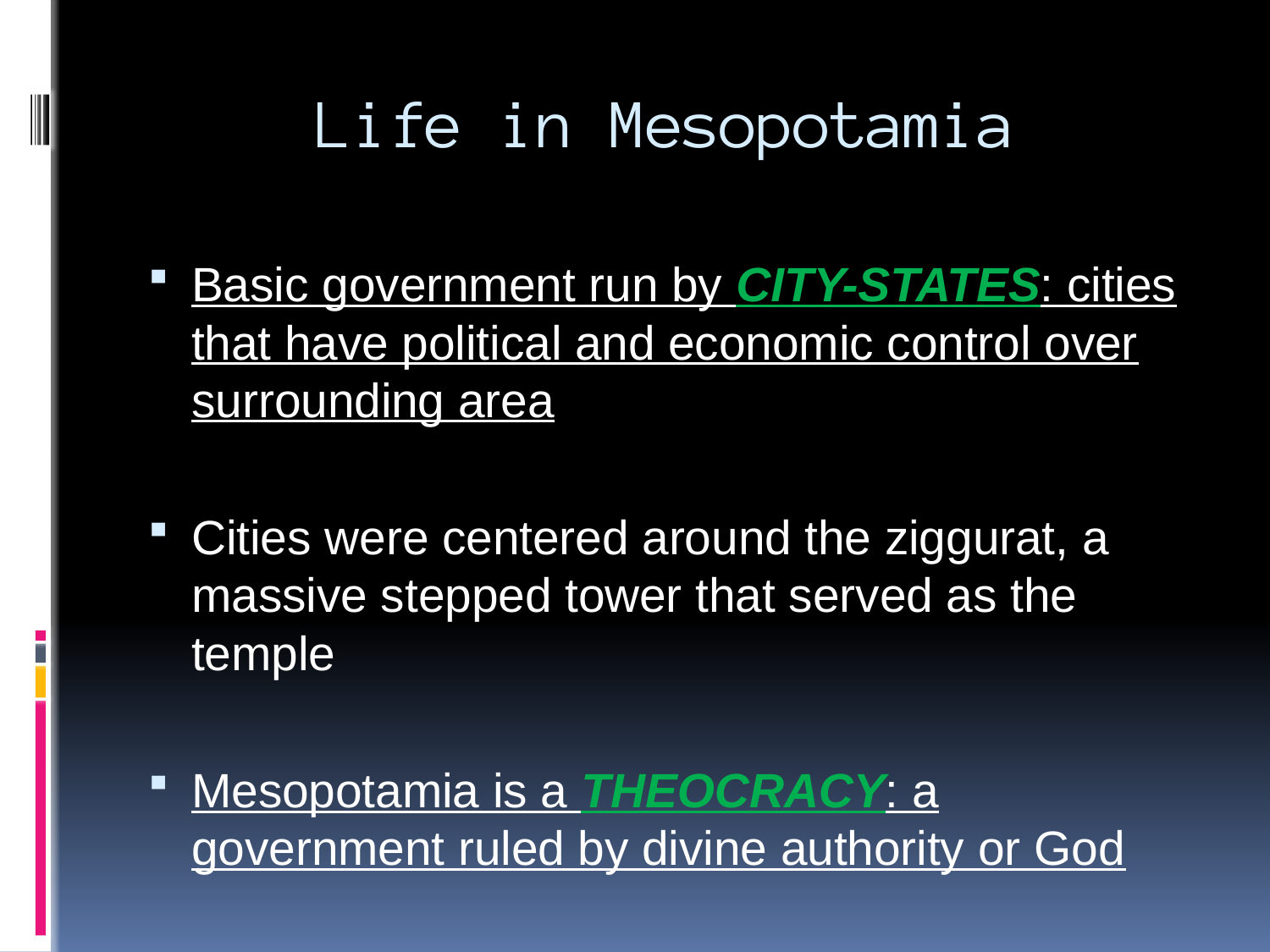

# Life in Mesopotamia
Basic government run by CITY-STATES: cities that have political and economic control over surrounding area

Cities were centered around the ziggurat, a massive stepped tower that served as the temple

Mesopotamia is a THEOCRACY: a government ruled by divine authority or God